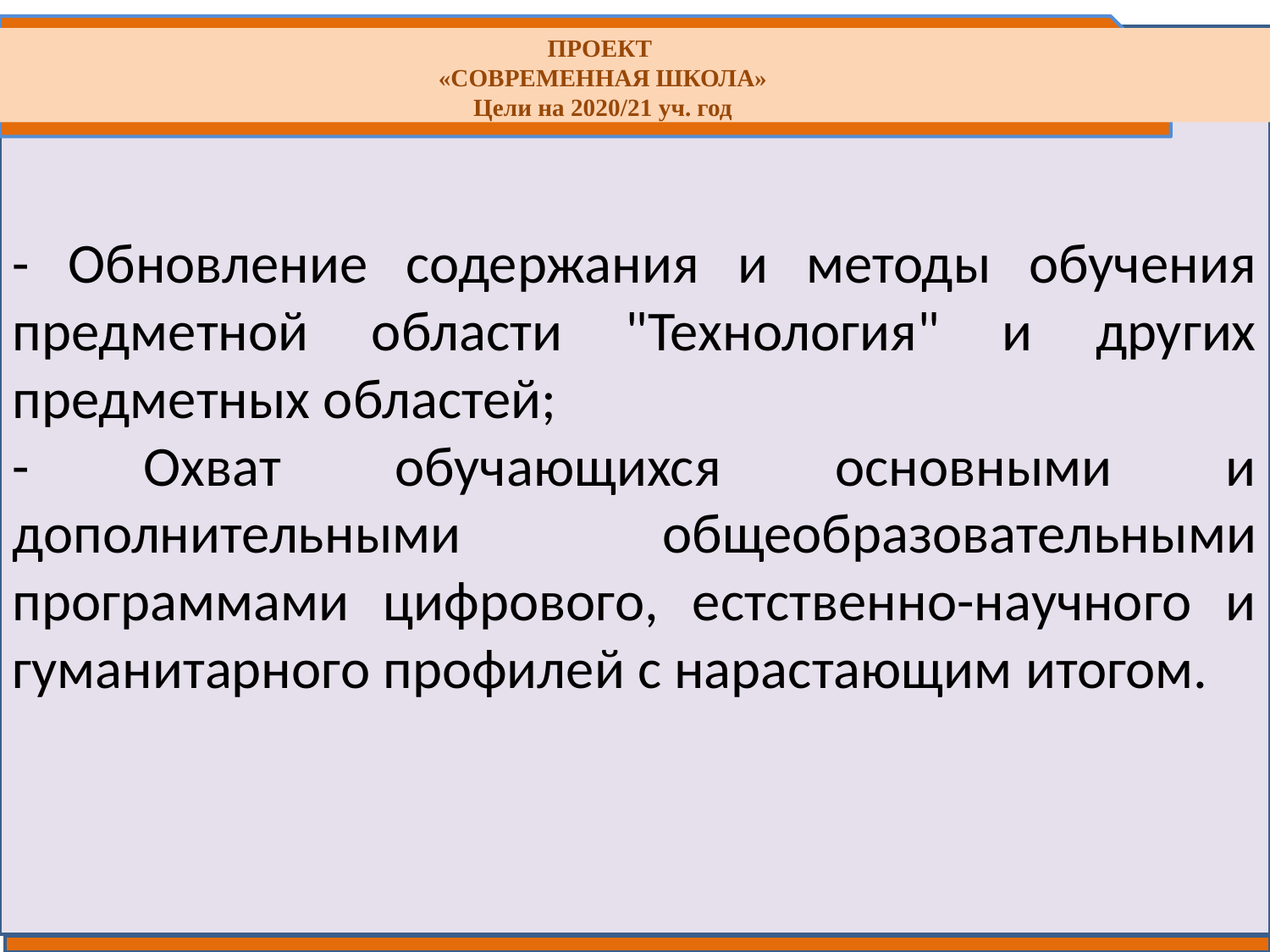

- Обновление содержания и методы обучения предметной области "Технология" и других предметных областей;
- Охват обучающихся основными и дополнительными общеобразовательными программами цифрового, естственно-научного и гуманитарного профилей с нарастающим итогом.

ПРОЕКТ
«СОВРЕМЕННАЯ ШКОЛА»
Цели на 2020/21 уч. год